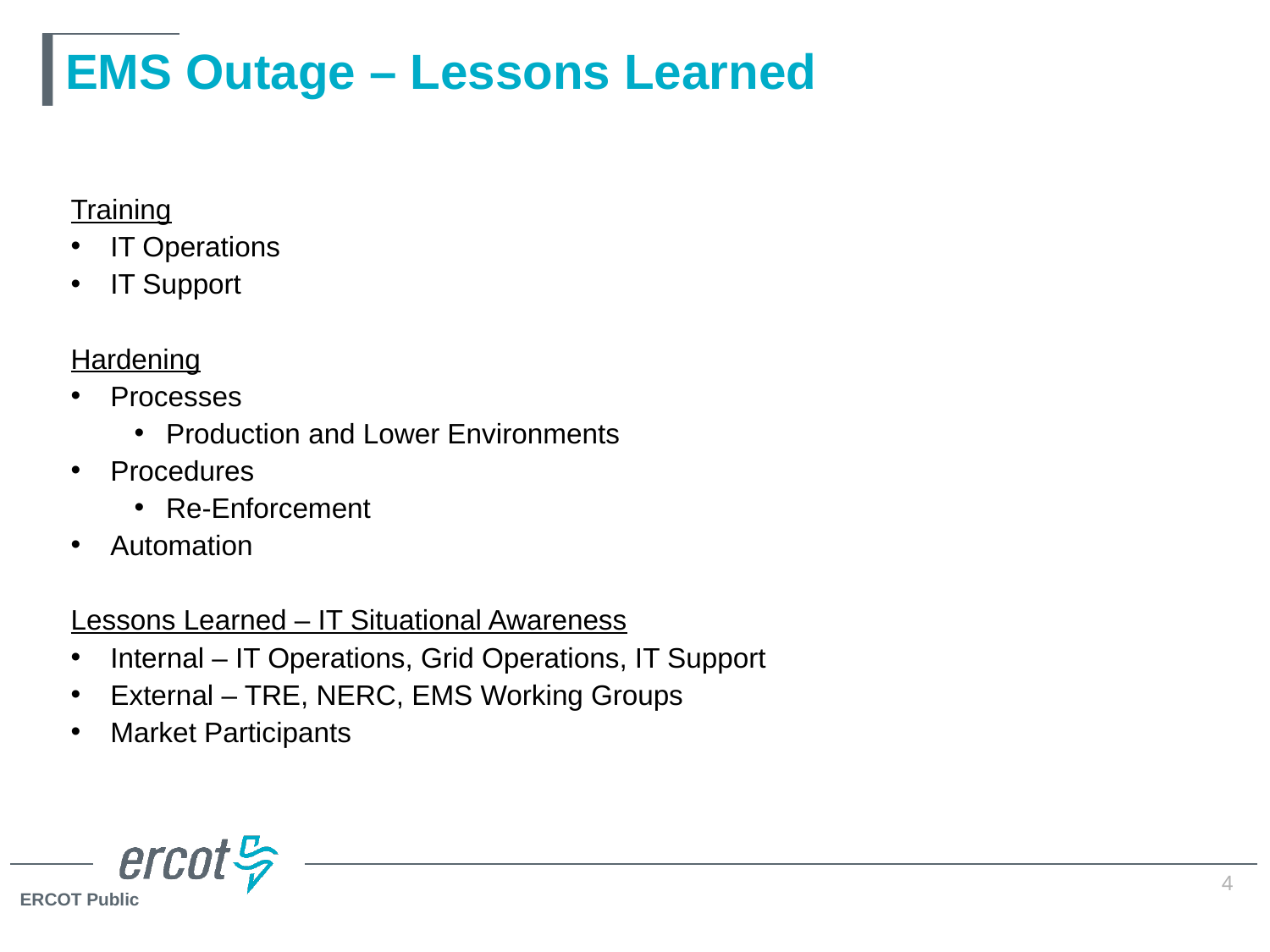

# EMS Outage – Lessons Learned

Training
IT Operations
IT Support

Hardening
Processes
Production and Lower Environments
Procedures
Re-Enforcement
Automation

Lessons Learned – IT Situational Awareness
Internal – IT Operations, Grid Operations, IT Support
External – TRE, NERC, EMS Working Groups
Market Participants

4